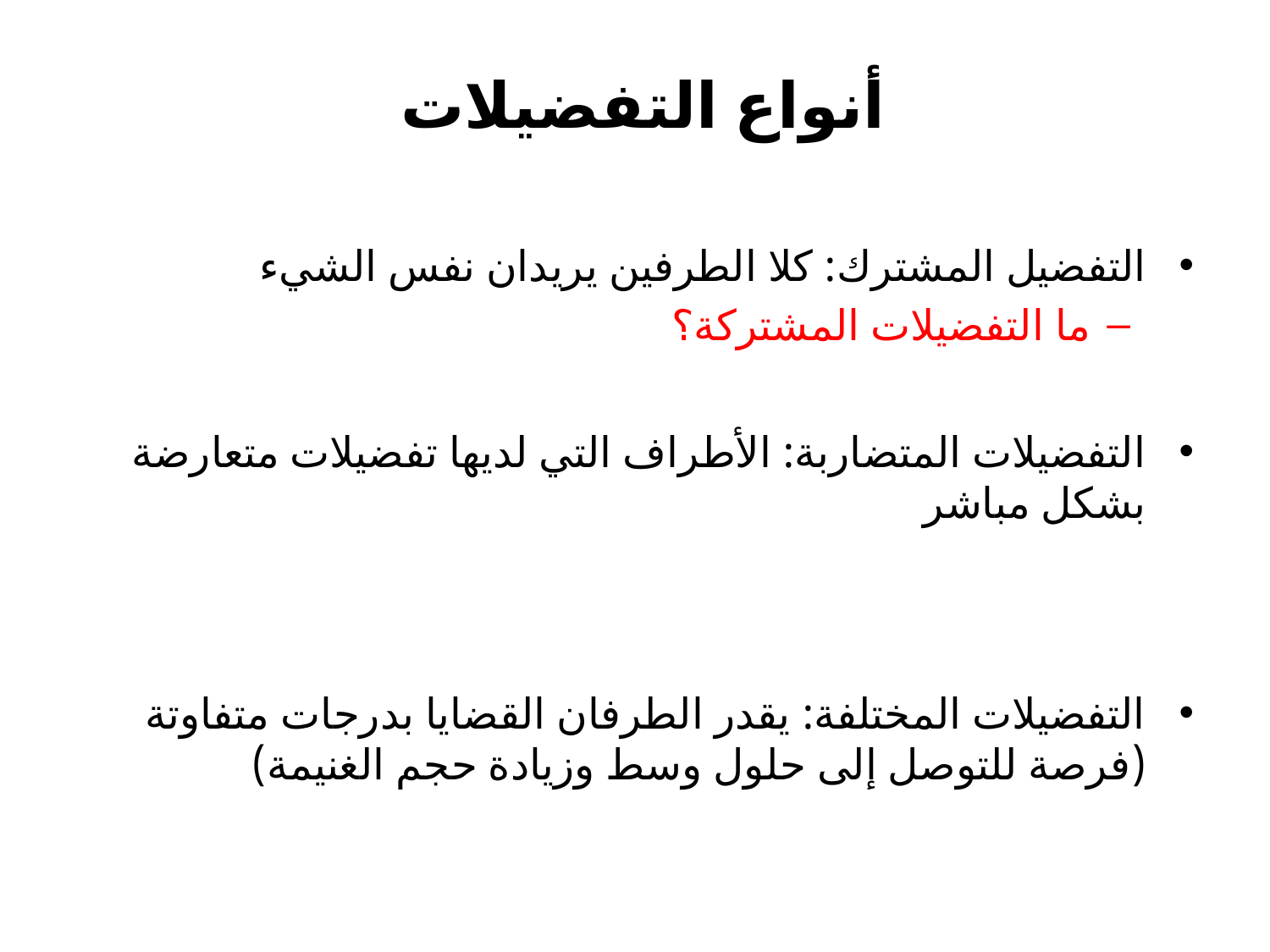

أنواع التفضيلات
التفضيل المشترك: كلا الطرفين يريدان نفس الشيء
ما التفضيلات المشتركة؟

التفضيلات المتضاربة: الأطراف التي لديها تفضيلات متعارضة بشكل مباشر

التفضيلات المختلفة: يقدر الطرفان القضايا بدرجات متفاوتة (فرصة للتوصل إلى حلول وسط وزيادة حجم الغنيمة)